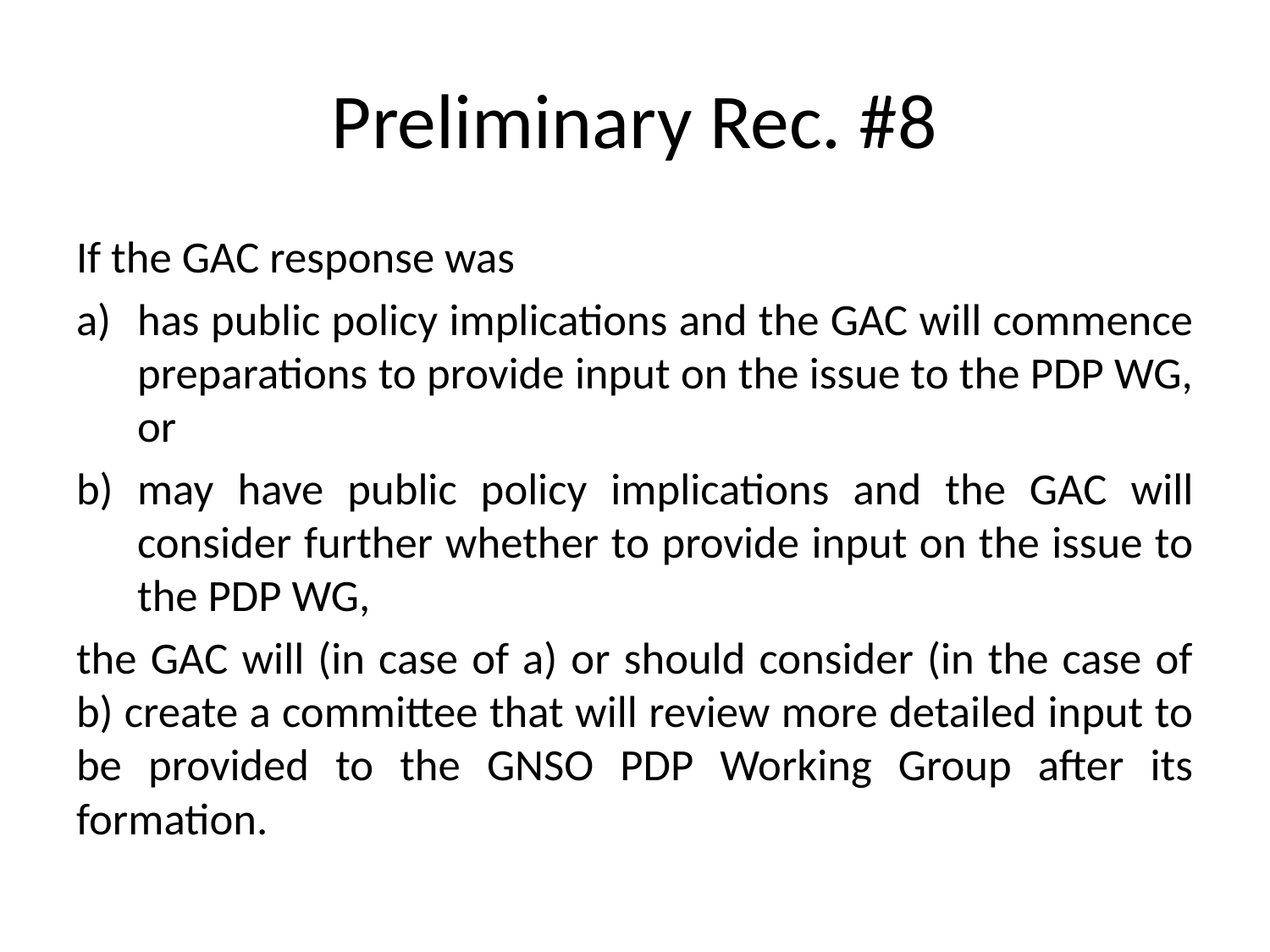

# Preliminary Rec. #8
If the GAC response was
has public policy implications and the GAC will commence preparations to provide input on the issue to the PDP WG, or
may have public policy implications and the GAC will consider further whether to provide input on the issue to the PDP WG,
the GAC will (in case of a) or should consider (in the case of b) create a committee that will review more detailed input to be provided to the GNSO PDP Working Group after its formation.